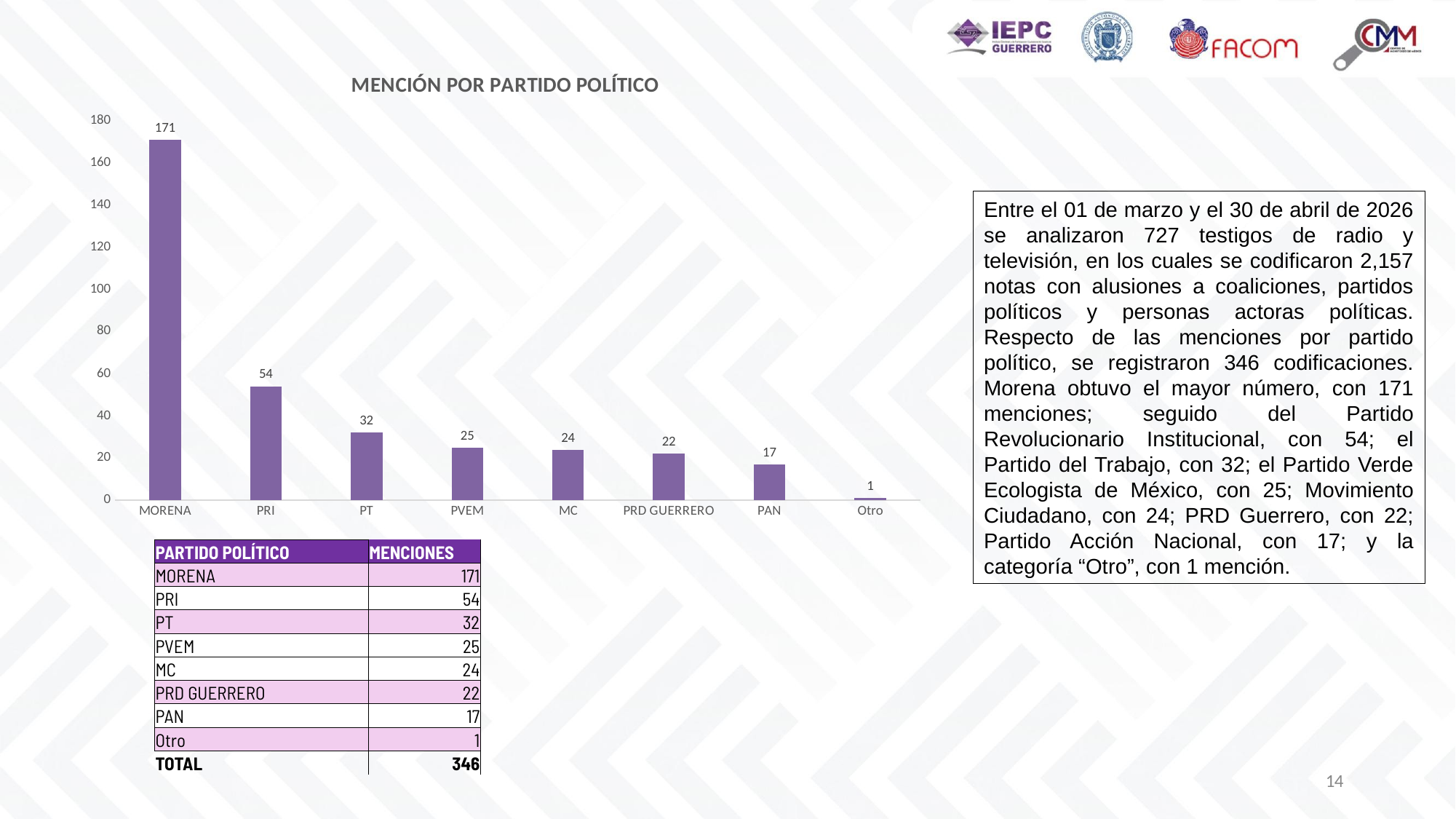

### Chart: MENCIÓN POR PARTIDO POLÍTICO

| Category | MENCIONES |
|---|---|
| MORENA | 171.0 |
| PRI | 54.0 |
| PT | 32.0 |
| PVEM | 25.0 |
| MC | 24.0 |
| PRD GUERRERO | 22.0 |
| PAN | 17.0 |
| Otro | 1.0 |
Entre el 01 de marzo y el 30 de abril de 2026 se analizaron 727 testigos de radio y televisión, en los cuales se codificaron 2,157 notas con alusiones a coaliciones, partidos políticos y personas actoras políticas. Respecto de las menciones por partido político, se registraron 346 codificaciones. Morena obtuvo el mayor número, con 171 menciones; seguido del Partido Revolucionario Institucional, con 54; el Partido del Trabajo, con 32; el Partido Verde Ecologista de México, con 25; Movimiento Ciudadano, con 24; PRD Guerrero, con 22; Partido Acción Nacional, con 17; y la categoría “Otro”, con 1 mención.
| PARTIDO POLÍTICO | MENCIONES |
| --- | --- |
| MORENA | 171 |
| PRI | 54 |
| PT | 32 |
| PVEM | 25 |
| MC | 24 |
| PRD GUERRERO | 22 |
| PAN | 17 |
| Otro | 1 |
| TOTAL | 346 |
14